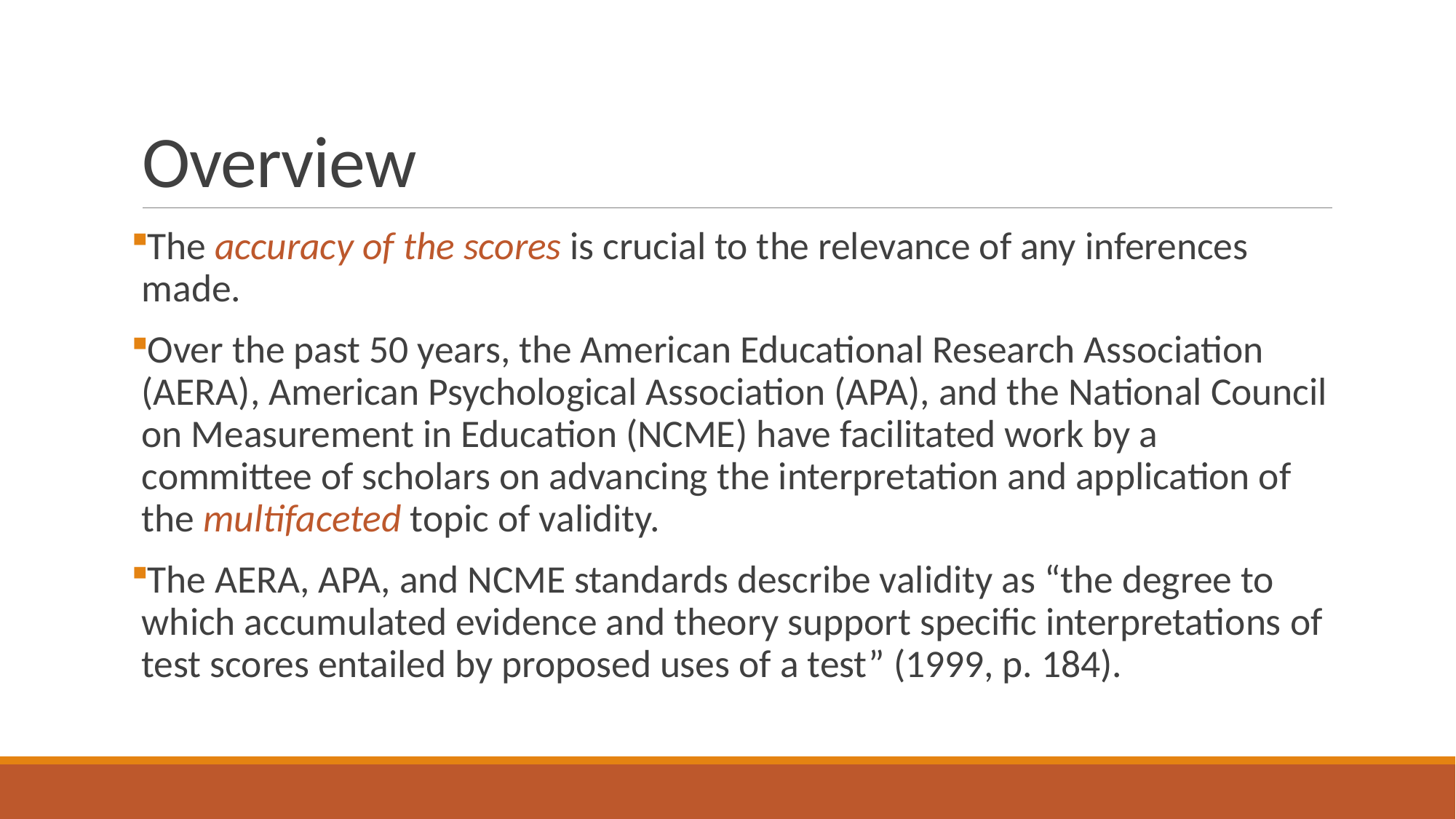

# Overview
The accuracy of the scores is crucial to the relevance of any inferences made.
Over the past 50 years, the American Educational Research Association (AERA), American Psychological Association (APA), and the National Council on Measurement in Education (NCME) have facilitated work by a committee of scholars on advancing the interpretation and application of the multifaceted topic of validity.
The AERA, APA, and NCME standards describe validity as “the degree to which accumulated evidence and theory support specific interpretations of test scores entailed by proposed uses of a test” (1999, p. 184).